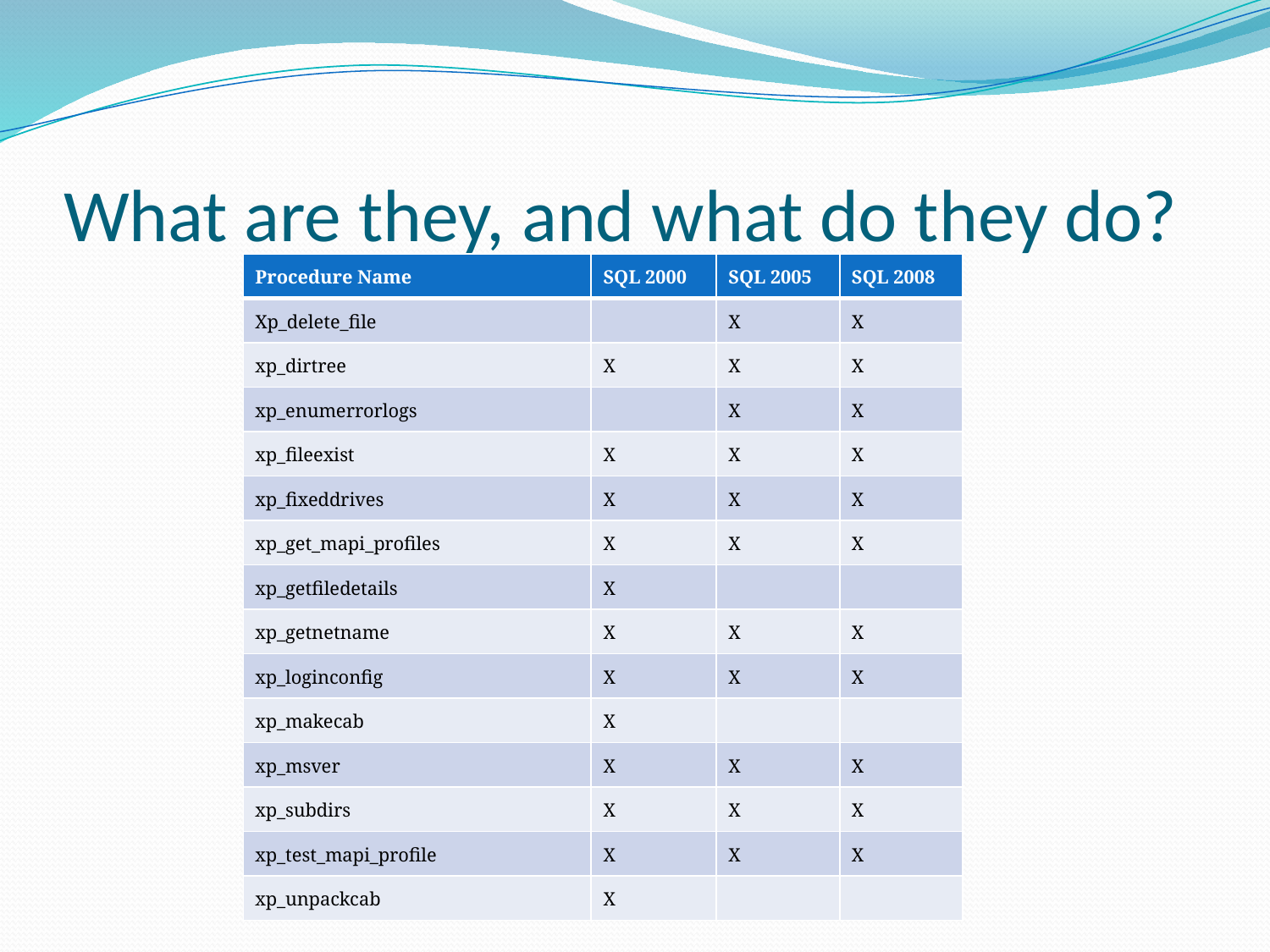

# What are they, and what do they do?
| Procedure Name | SQL 2000 | SQL 2005 | SQL 2008 |
| --- | --- | --- | --- |
| Xp\_delete\_file |  | X | X |
| xp\_dirtree | X | X | X |
| xp\_enumerrorlogs |  | X | X |
| xp\_fileexist | X | X | X |
| xp\_fixeddrives | X | X | X |
| xp\_get\_mapi\_profiles | X | X | X |
| xp\_getfiledetails | X |  |  |
| xp\_getnetname | X | X | X |
| xp\_loginconfig | X | X | X |
| xp\_makecab | X |  |  |
| xp\_msver | X | X | X |
| xp\_subdirs | X | X | X |
| xp\_test\_mapi\_profile | X | X | X |
| xp\_unpackcab | X |  |  |